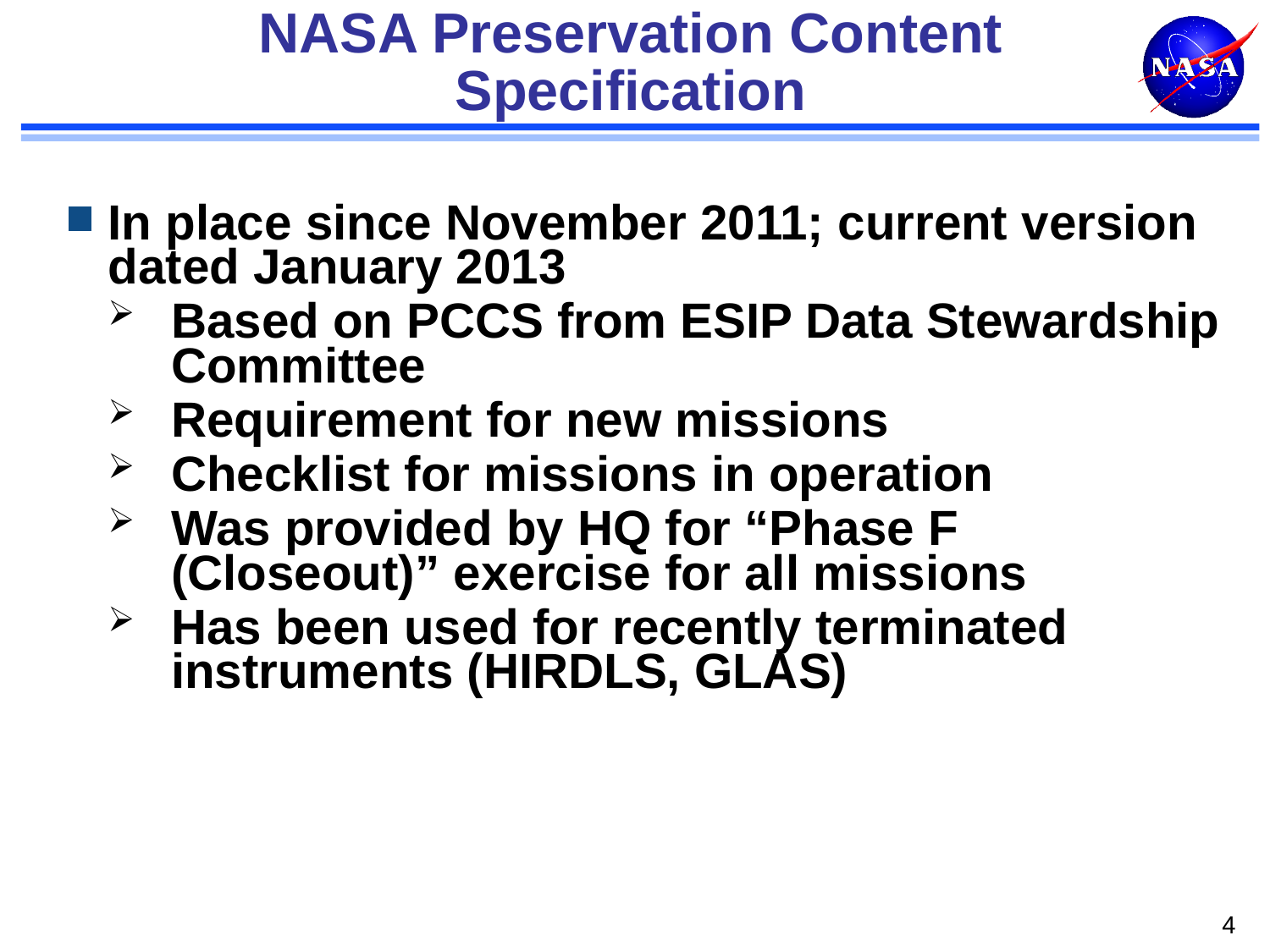

# NASA Preservation Content Specification
In place since November 2011; current version dated January 2013
Based on PCCS from ESIP Data Stewardship Committee
Requirement for new missions
Checklist for missions in operation
Was provided by HQ for “Phase F (Closeout)” exercise for all missions
Has been used for recently terminated instruments (HIRDLS, GLAS)
4